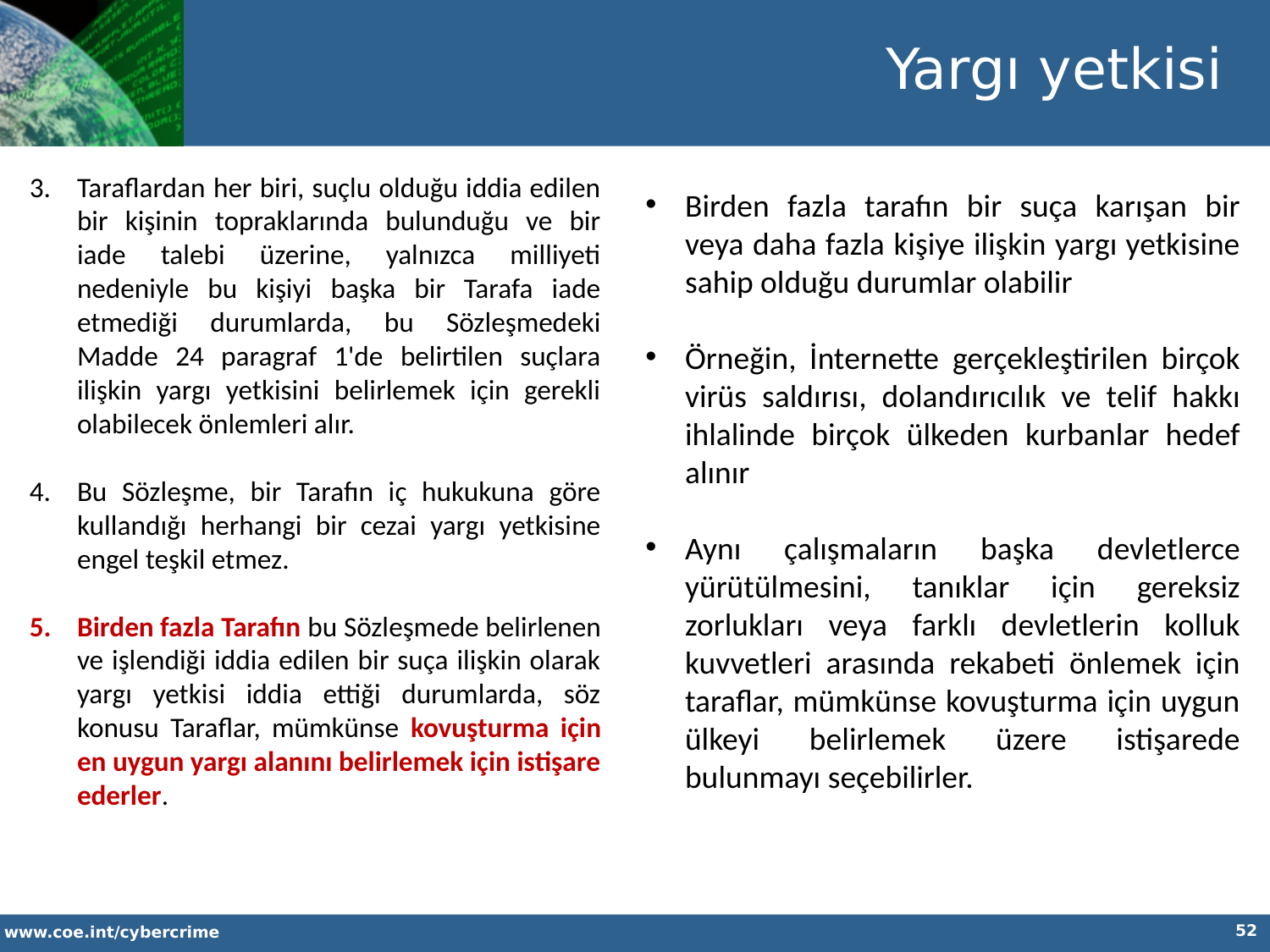

Yargı yetkisi
Taraflardan her biri, suçlu olduğu iddia edilen bir kişinin topraklarında bulunduğu ve bir iade talebi üzerine, yalnızca milliyeti nedeniyle bu kişiyi başka bir Tarafa iade etmediği durumlarda, bu Sözleşmedeki Madde 24 paragraf 1'de belirtilen suçlara ilişkin yargı yetkisini belirlemek için gerekli olabilecek önlemleri alır.

Bu Sözleşme, bir Tarafın iç hukukuna göre kullandığı herhangi bir cezai yargı yetkisine engel teşkil etmez.

Birden fazla Tarafın bu Sözleşmede belirlenen ve işlendiği iddia edilen bir suça ilişkin olarak yargı yetkisi iddia ettiği durumlarda, söz konusu Taraflar, mümkünse kovuşturma için en uygun yargı alanını belirlemek için istişare ederler.
Birden fazla tarafın bir suça karışan bir veya daha fazla kişiye ilişkin yargı yetkisine sahip olduğu durumlar olabilir

Örneğin, İnternette gerçekleştirilen birçok virüs saldırısı, dolandırıcılık ve telif hakkı ihlalinde birçok ülkeden kurbanlar hedef alınır

Aynı çalışmaların başka devletlerce yürütülmesini, tanıklar için gereksiz zorlukları veya farklı devletlerin kolluk kuvvetleri arasında rekabeti önlemek için taraflar, mümkünse kovuşturma için uygun ülkeyi belirlemek üzere istişarede bulunmayı seçebilirler.